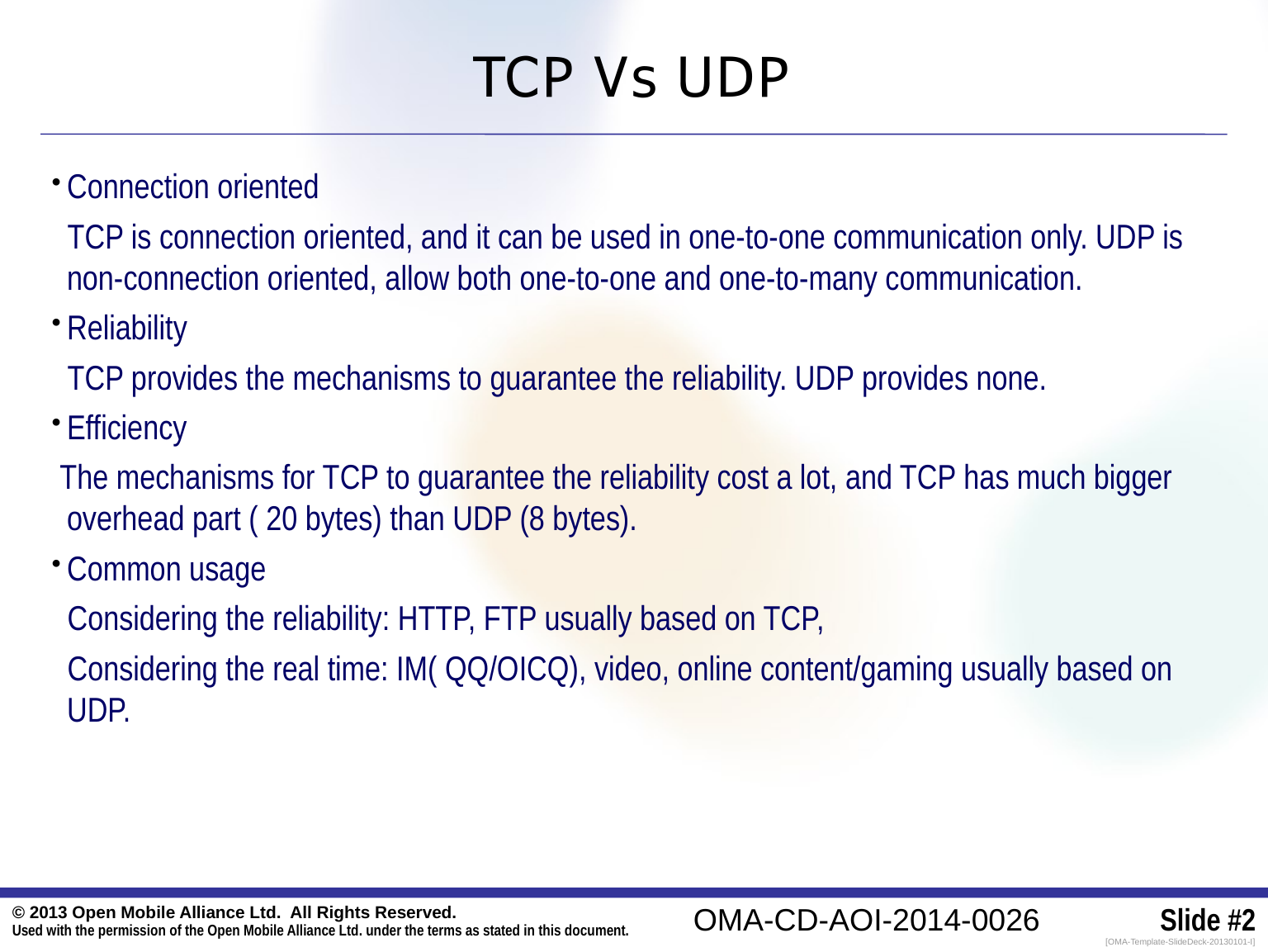

# TCP Vs UDP
Connection oriented
  TCP is connection oriented, and it can be used in one-to-one communication only. UDP is non-connection oriented, allow both one-to-one and one-to-many communication.
Reliability
  TCP provides the mechanisms to guarantee the reliability. UDP provides none.
Efficiency
 The mechanisms for TCP to guarantee the reliability cost a lot, and TCP has much bigger overhead part ( 20 bytes) than UDP (8 bytes).
Common usage
  Considering the reliability: HTTP, FTP usually based on TCP,
  Considering the real time: IM( QQ/OICQ), video, online content/gaming usually based on UDP.